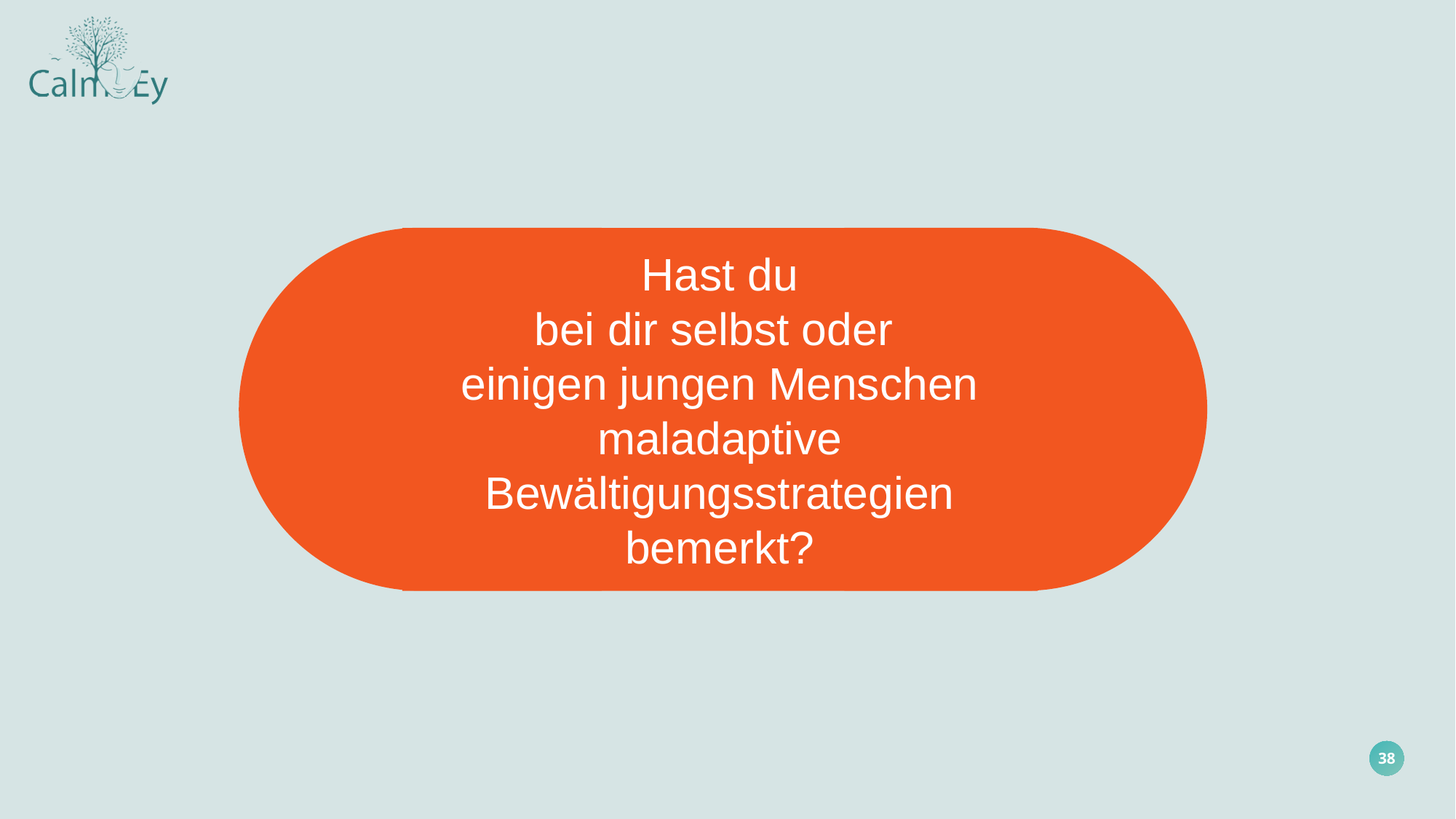

Hast du
bei dir selbst oder
einigen jungen Menschen maladaptive Bewältigungsstrategien bemerkt?